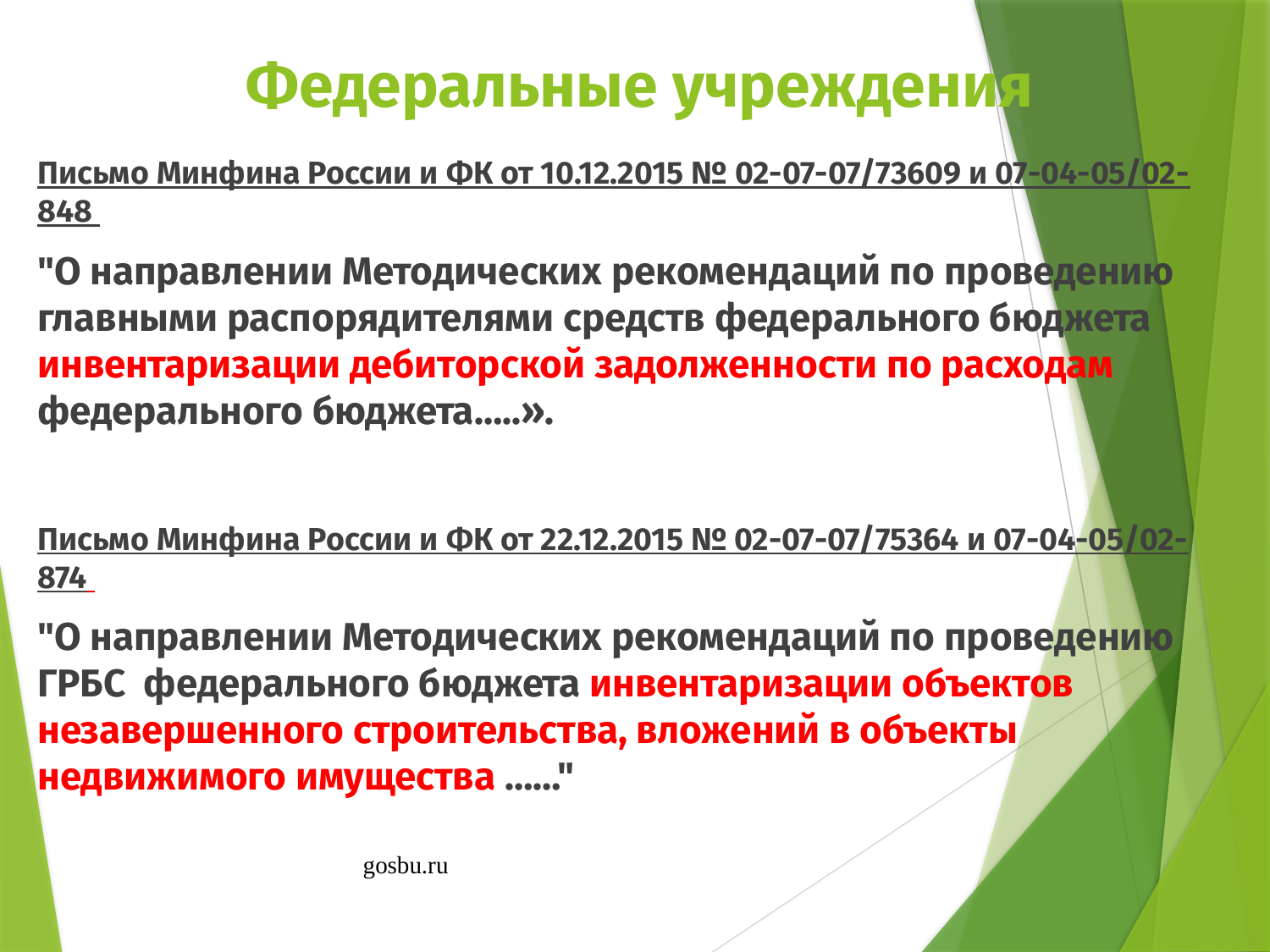

# Федеральные учреждения
Письмо Минфина России и ФК от 10.12.2015 № 02-07-07/73609 и 07-04-05/02-848
"О направлении Методических рекомендаций по проведению главными распорядителями средств федерального бюджета инвентаризации дебиторской задолженности по расходам федерального бюджета…..».

Письмо Минфина России и ФК от 22.12.2015 № 02-07-07/75364 и 07-04-05/02-874
"О направлении Методических рекомендаций по проведению ГРБС  федерального бюджета инвентаризации объектов незавершенного строительства, вложений в объекты недвижимого имущества ……"

gosbu.ru